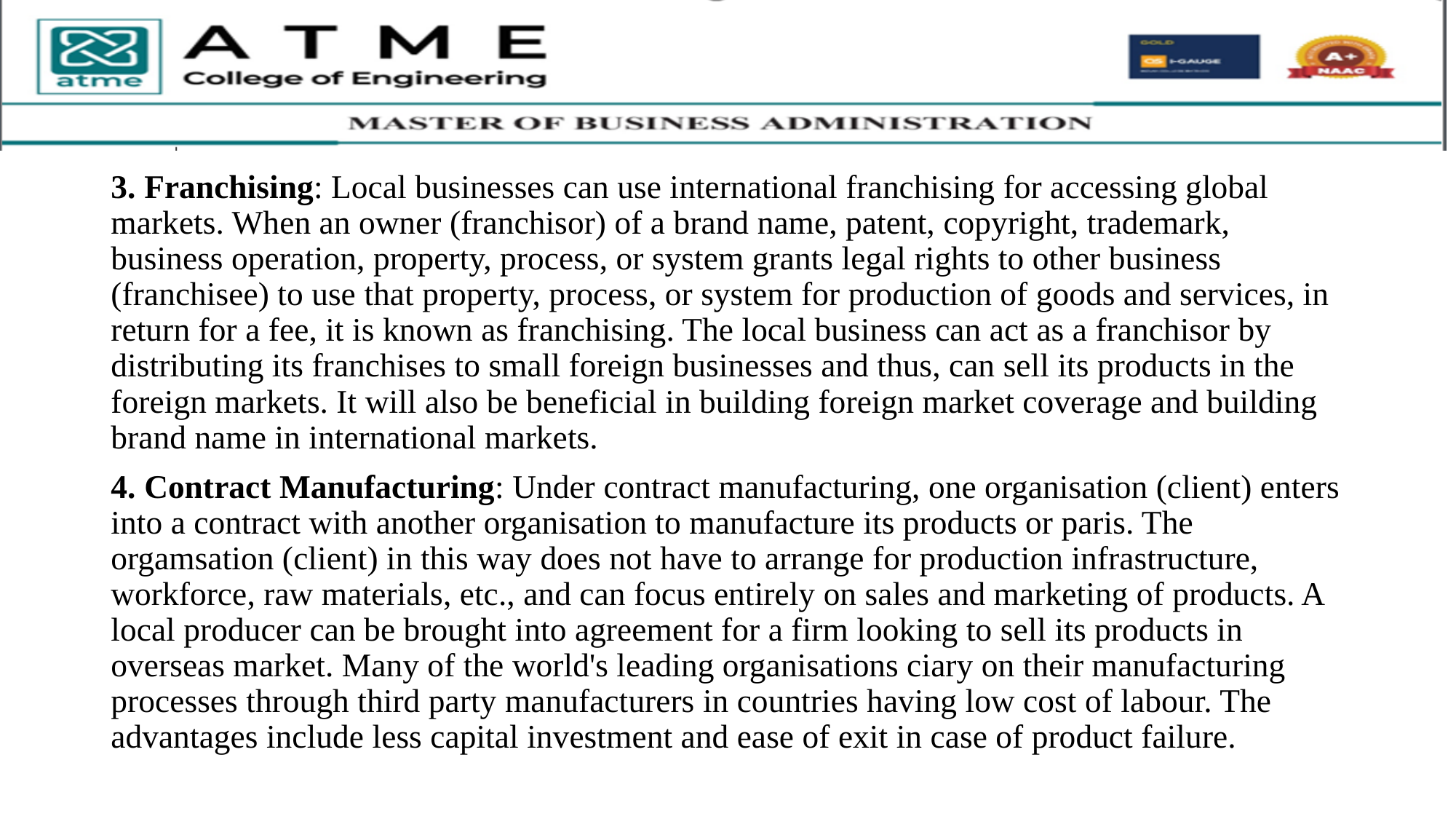

3. Franchising: Local businesses can use international franchising for accessing global markets. When an owner (franchisor) of a brand name, patent, copyright, trademark, business operation, property, process, or system grants legal rights to other business (franchisee) to use that property, process, or system for production of goods and services, in return for a fee, it is known as franchising. The local business can act as a franchisor by distributing its franchises to small foreign businesses and thus, can sell its products in the foreign markets. It will also be beneficial in building foreign market coverage and building brand name in international markets.
4. Contract Manufacturing: Under contract manufacturing, one organisation (client) enters into a contract with another organisation to manufacture its products or paris. The orgamsation (client) in this way does not have to arrange for production infrastructure, workforce, raw materials, etc., and can focus entirely on sales and marketing of products. A local producer can be brought into agreement for a firm looking to sell its products in overseas market. Many of the world's leading organisations ciary on their manufacturing processes through third party manufacturers in countries having low cost of labour. The advantages include less capital investment and ease of exit in case of product failure.